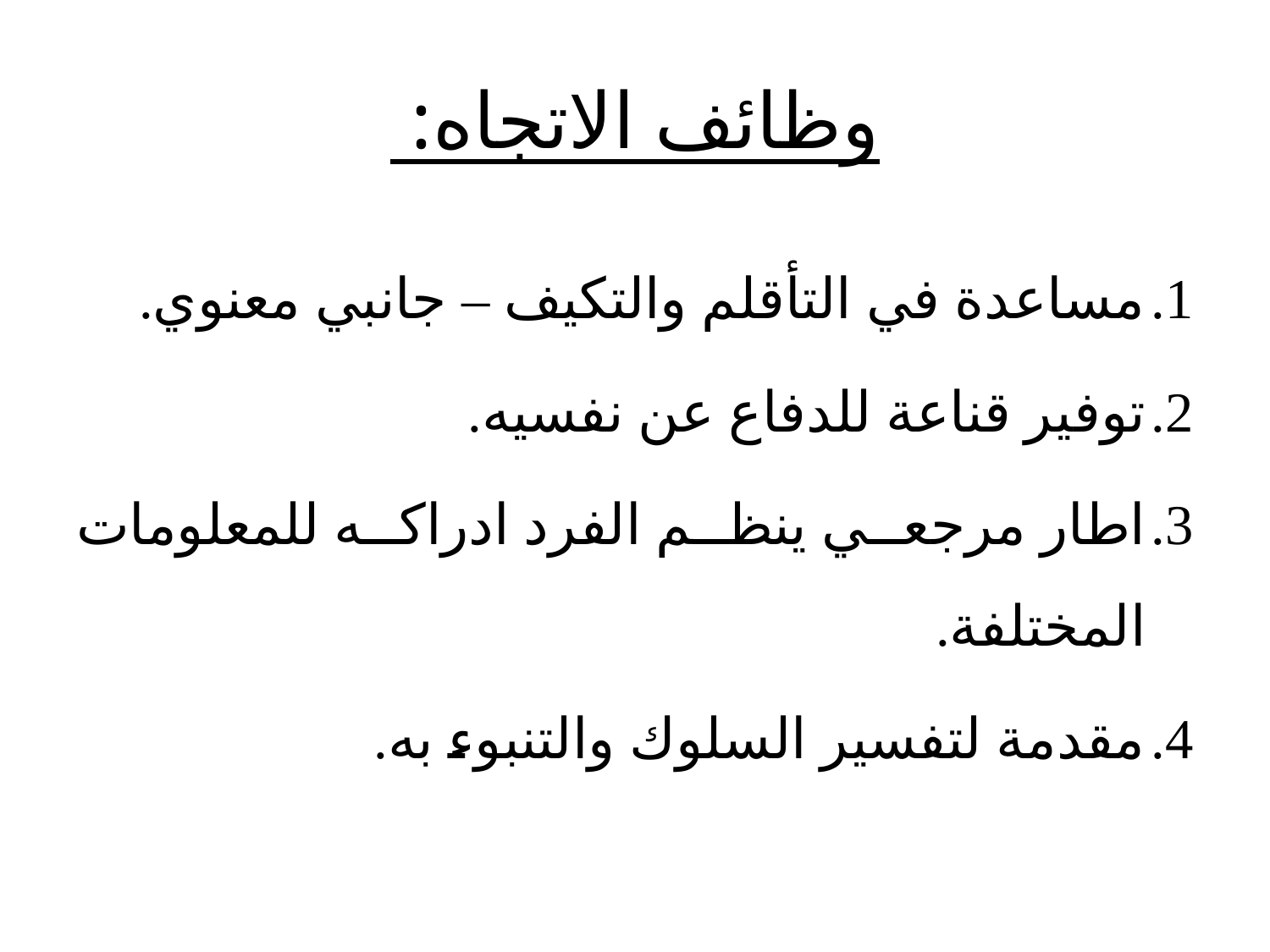

# وظائف الاتجاه:
مساعدة في التأقلم والتكيف – جانبي معنوي.
توفير قناعة للدفاع عن نفسيه.
اطار مرجعي ينظم الفرد ادراكه للمعلومات المختلفة.
مقدمة لتفسير السلوك والتنبوء به.